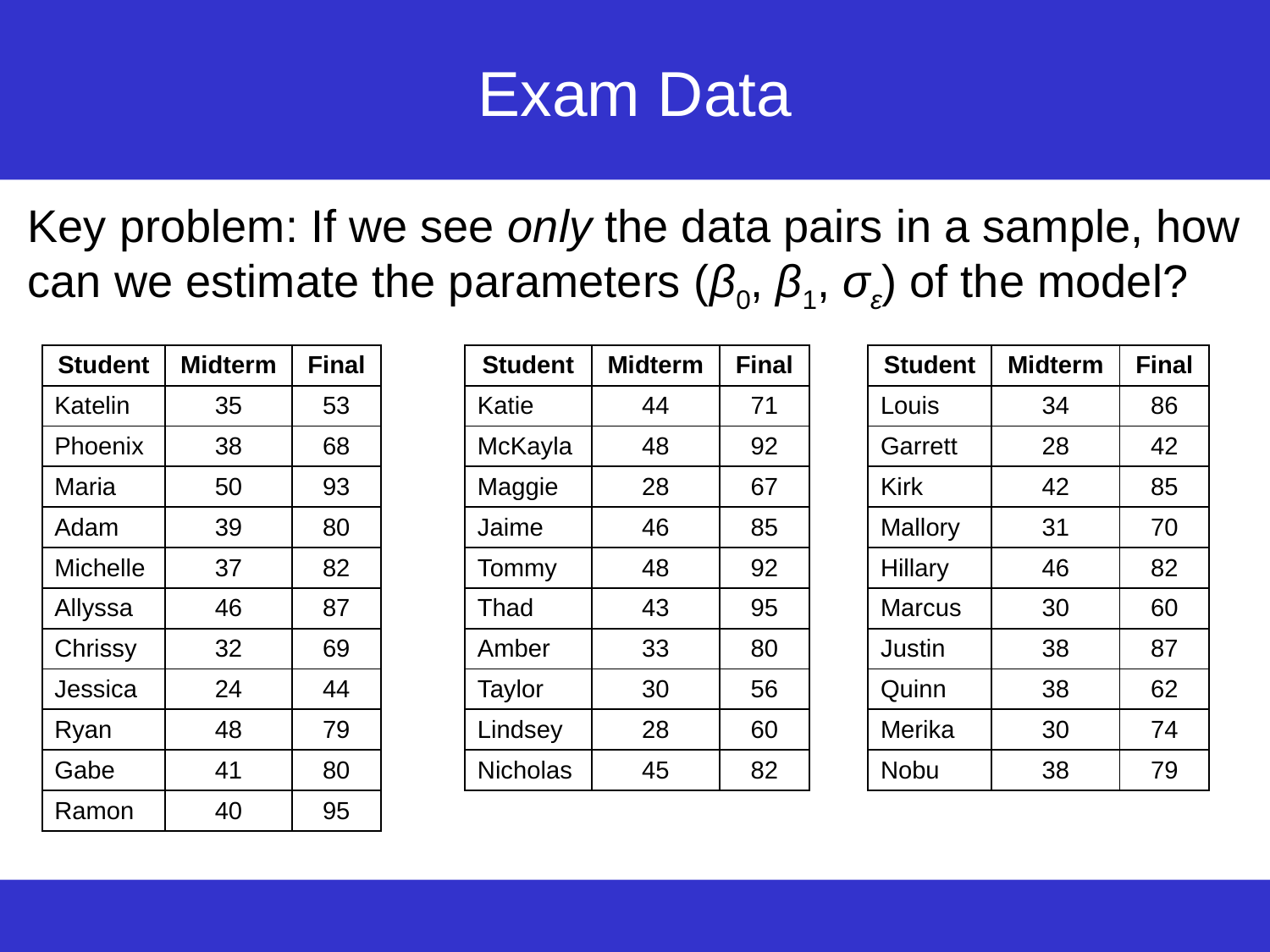

# Exam Data
Key problem: If we see only the data pairs in a sample, how can we estimate the parameters (β0, β1, σε) of the model?
| Student | Midterm | Final |
| --- | --- | --- |
| Katelin | 35 | 53 |
| Phoenix | 38 | 68 |
| Maria | 50 | 93 |
| Adam | 39 | 80 |
| Michelle | 37 | 82 |
| Allyssa | 46 | 87 |
| Chrissy | 32 | 69 |
| Jessica | 24 | 44 |
| Ryan | 48 | 79 |
| Gabe | 41 | 80 |
| Ramon | 40 | 95 |
| Student | Midterm | Final |
| --- | --- | --- |
| Katie | 44 | 71 |
| McKayla | 48 | 92 |
| Maggie | 28 | 67 |
| Jaime | 46 | 85 |
| Tommy | 48 | 92 |
| Thad | 43 | 95 |
| Amber | 33 | 80 |
| Taylor | 30 | 56 |
| Lindsey | 28 | 60 |
| Nicholas | 45 | 82 |
| Student | Midterm | Final |
| --- | --- | --- |
| Louis | 34 | 86 |
| Garrett | 28 | 42 |
| Kirk | 42 | 85 |
| Mallory | 31 | 70 |
| Hillary | 46 | 82 |
| Marcus | 30 | 60 |
| Justin | 38 | 87 |
| Quinn | 38 | 62 |
| Merika | 30 | 74 |
| Nobu | 38 | 79 |